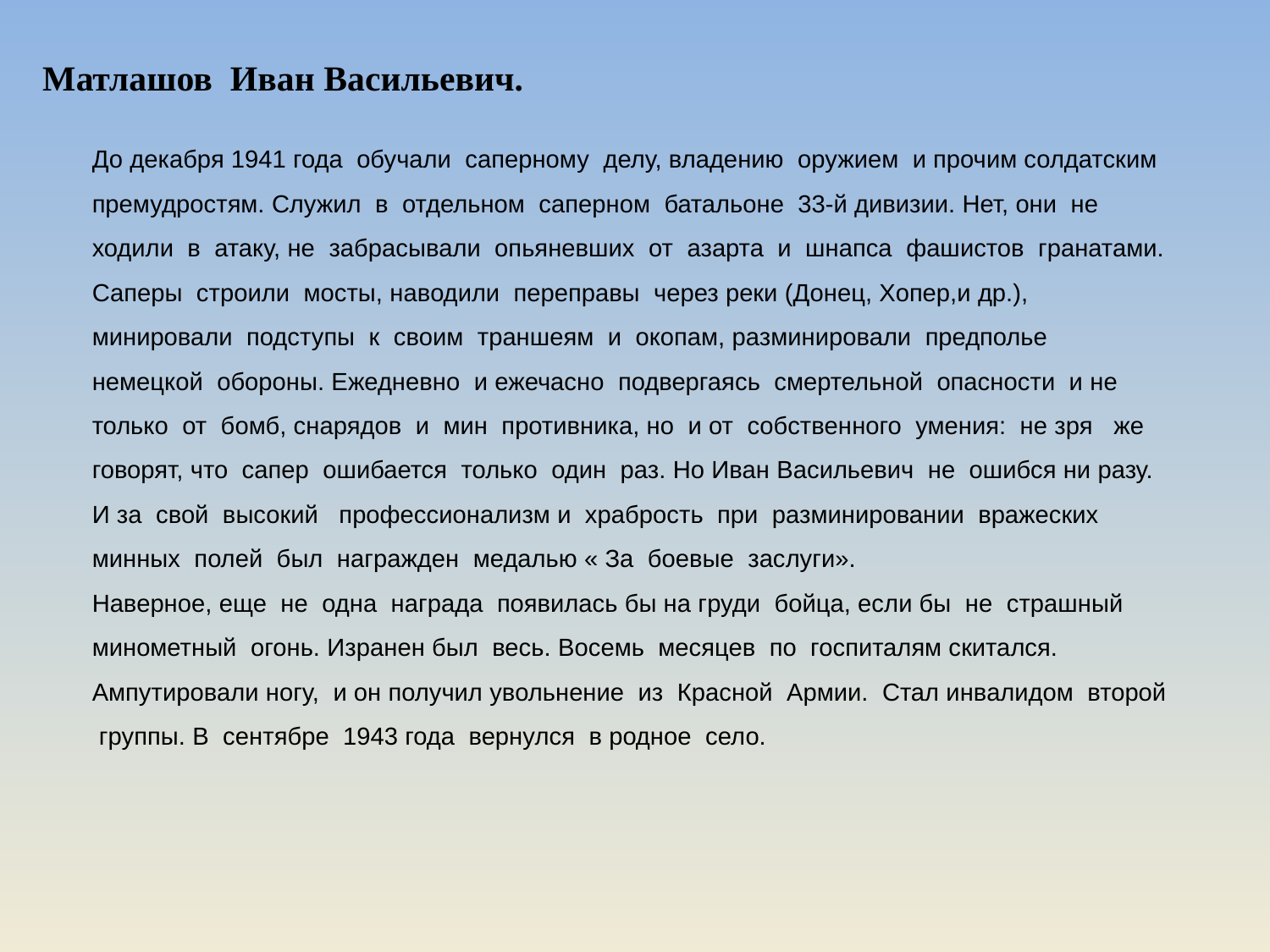

Матлашов  Иван Васильевич.
До декабря 1941 года  обучали  саперному  делу, владению  оружием  и прочим солдатским премудростям. Служил  в  отдельном  саперном  батальоне  33-й дивизии. Нет, они  не  ходили  в  атаку, не  забрасывали  опьяневших  от  азарта  и  шнапса  фашистов  гранатами. Саперы  строили  мосты, наводили  переправы  через реки (Донец, Хопер,и др.), минировали  подступы  к  своим  траншеям  и  окопам, разминировали  предполье  немецкой  обороны. Ежедневно  и ежечасно  подвергаясь  смертельной  опасности  и не  только  от  бомб, снарядов  и  мин  противника, но  и от  собственного  умения:  не зря   же  говорят, что  сапер  ошибается  только  один  раз. Но Иван Васильевич  не  ошибся ни разу. И за  свой  высокий   профессионализм и  храбрость  при  разминировании  вражеских  минных  полей  был  награжден  медалью « За  боевые  заслуги».
Наверное, еще  не  одна  награда  появилась бы на груди  бойца, если бы  не  страшный  минометный  огонь. Изранен был  весь. Восемь  месяцев  по  госпиталям скитался. Ампутировали ногу,  и он получил увольнение  из  Красной  Армии.  Стал инвалидом  второй  группы. В  сентябре  1943 года  вернулся  в родное  село.